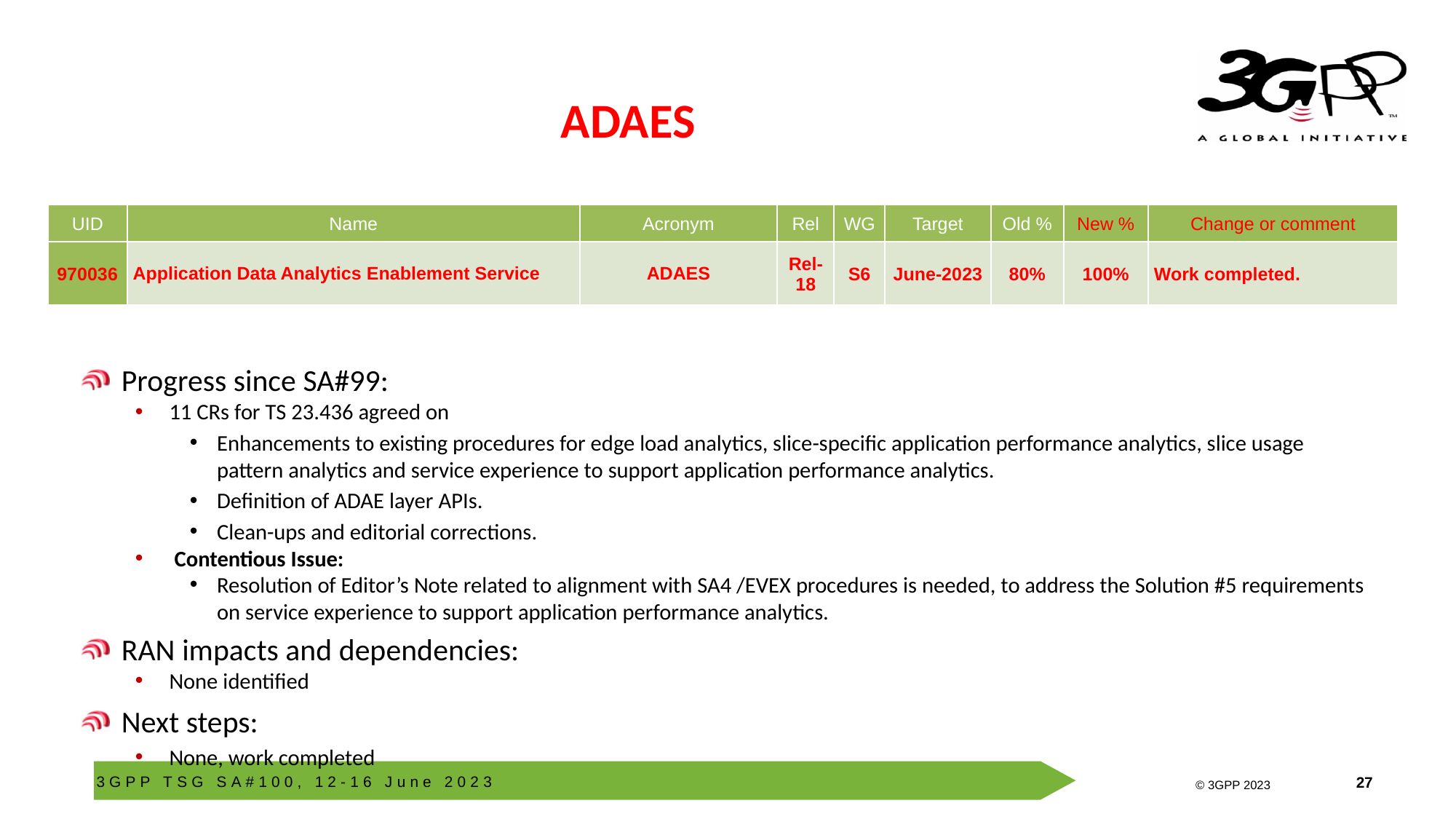

# ADAES
| UID | Name | Acronym | Rel | WG | Target | Old % | New % | Change or comment |
| --- | --- | --- | --- | --- | --- | --- | --- | --- |
| 970036 | Application Data Analytics Enablement Service | ADAES | Rel-18 | S6 | June-2023 | 80% | 100% | Work completed. |
Progress since SA#99:
11 CRs for TS 23.436 agreed on
Enhancements to existing procedures for edge load analytics, slice-specific application performance analytics, slice usage pattern analytics and service experience to support application performance analytics.
Definition of ADAE layer APIs.
Clean-ups and editorial corrections.
 Contentious Issue:
Resolution of Editor’s Note related to alignment with SA4 /EVEX procedures is needed, to address the Solution #5 requirements on service experience to support application performance analytics.
RAN impacts and dependencies:
None identified
Next steps:
None, work completed